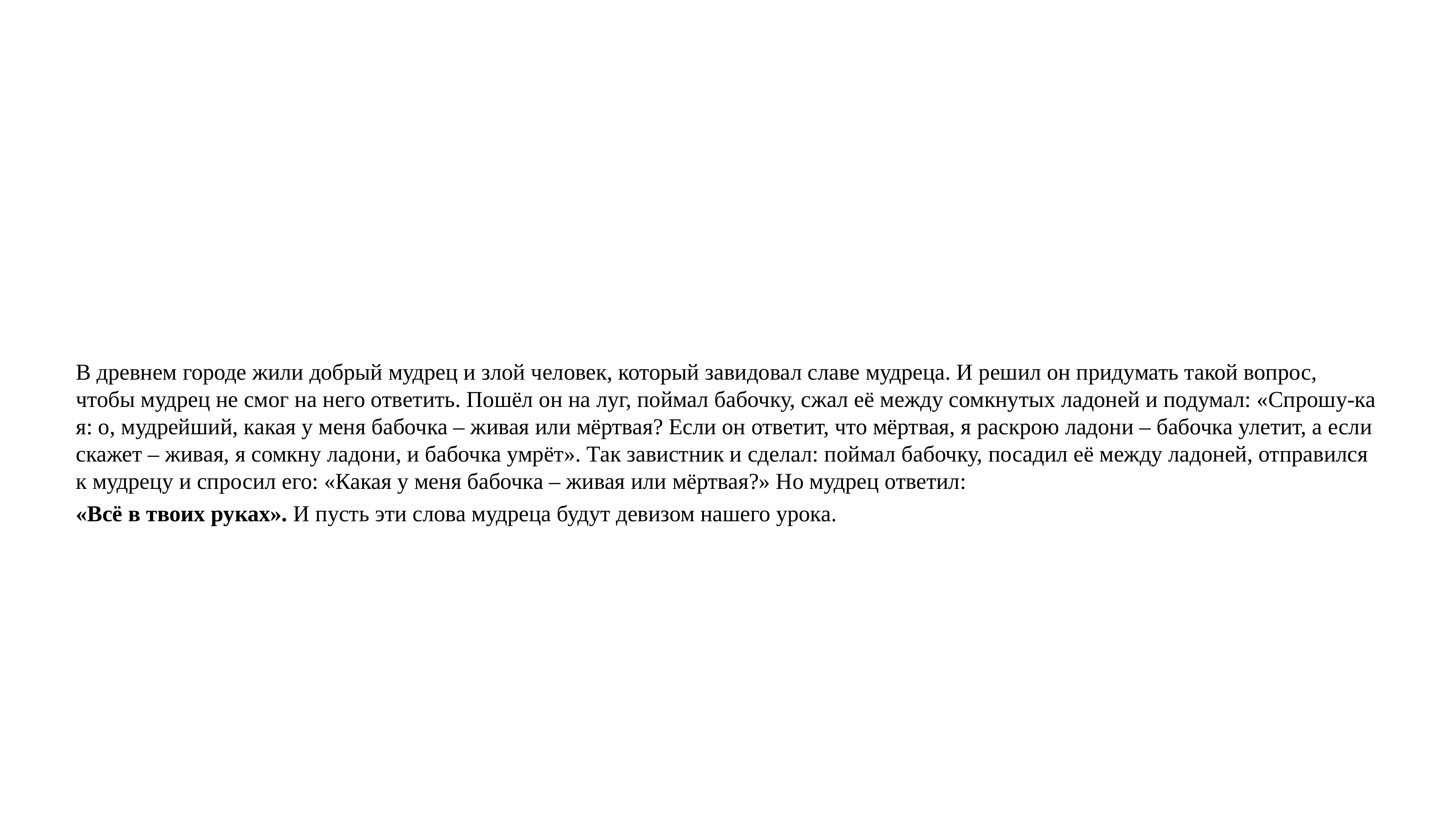

# В древнем городе жили добрый мудрец и злой человек, который завидовал славе мудреца. И решил он придумать такой вопрос, чтобы мудрец не смог на него ответить. Пошёл он на луг, поймал бабочку, сжал её между сомкнутых ладоней и подумал: «Спрошу-ка я: о, мудрейший, какая у меня бабочка – живая или мёртвая? Если он ответит, что мёртвая, я раскрою ладони – бабочка улетит, а если скажет – живая, я сомкну ладони, и бабочка умрёт». Так завистник и сделал: поймал бабочку, посадил её между ладоней, отправился к мудрецу и спросил его: «Какая у меня бабочка – живая или мёртвая?» Но мудрец ответил:
«Всё в твоих руках». И пусть эти слова мудреца будут девизом нашего урока.